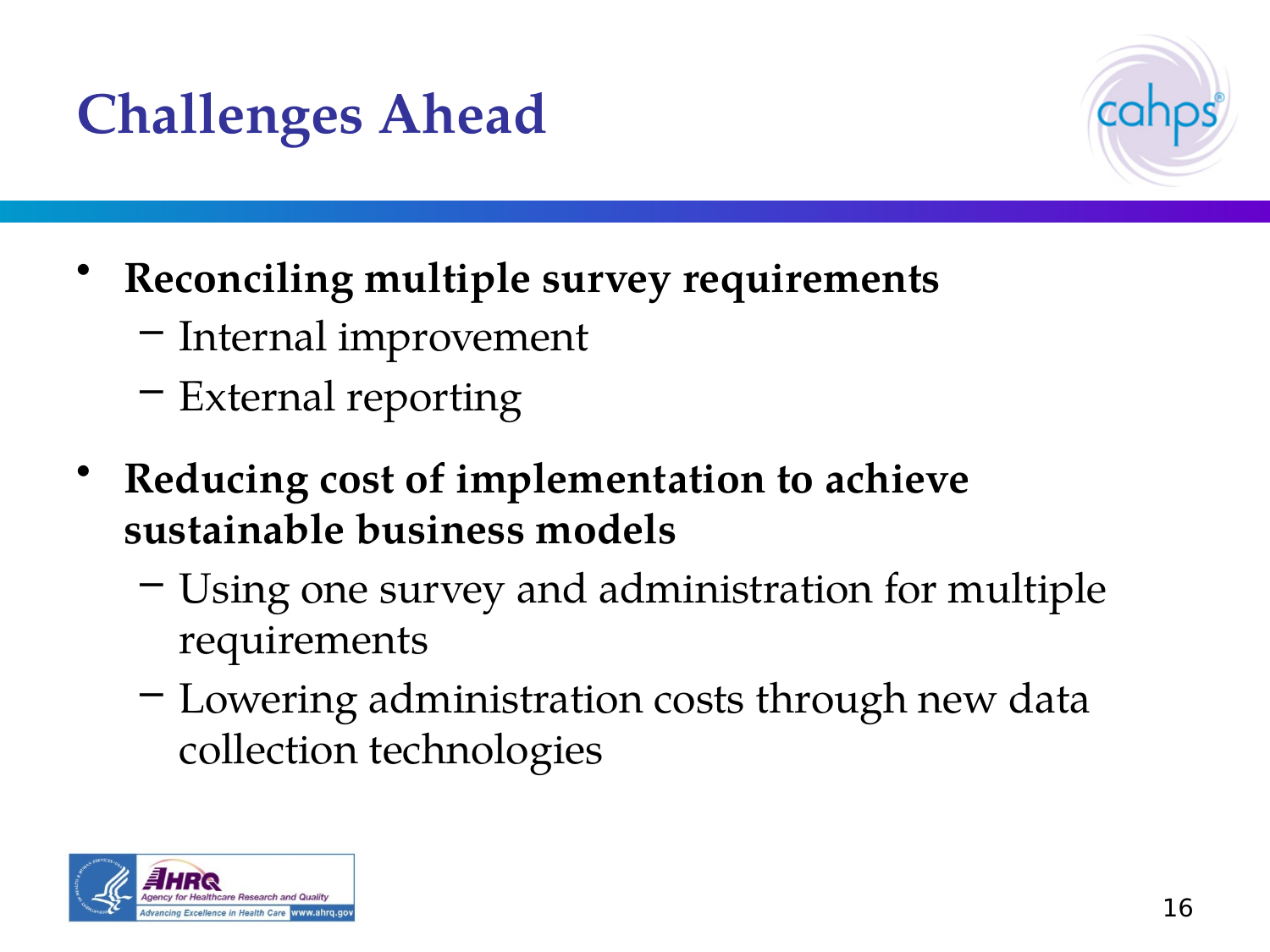

# Challenges Ahead

Reconciling multiple survey requirements
Internal improvement
External reporting
Reducing cost of implementation to achieve sustainable business models
Using one survey and administration for multiple requirements
Lowering administration costs through new data collection technologies
16